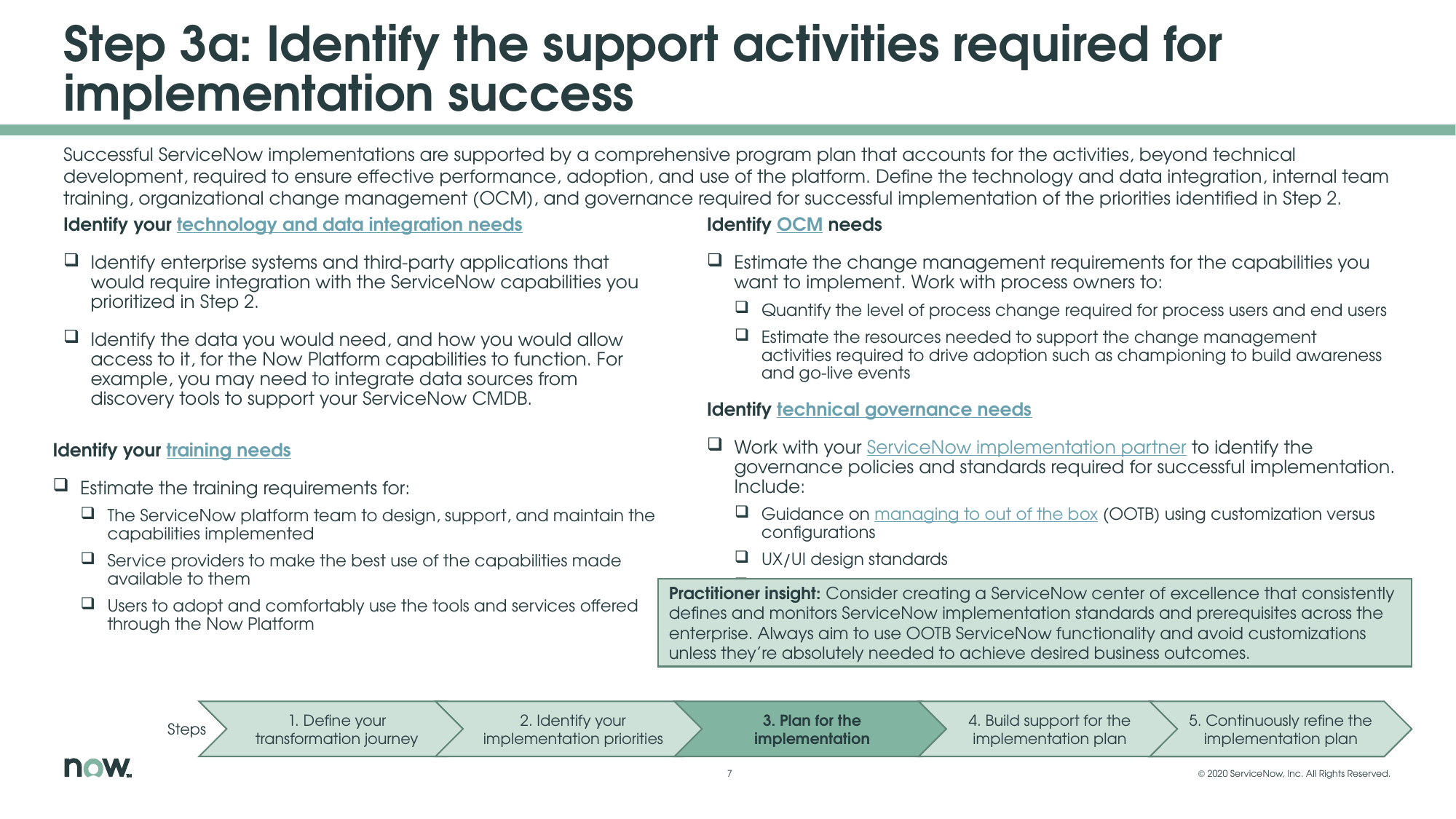

# Step 3a: Identify the support activities required for implementation success

Successful ServiceNow implementations are supported by a comprehensive program plan that accounts for the activities, beyond technical development, required to ensure effective performance, adoption, and use of the platform. Define the technology and data integration, internal team training, organizational change management (OCM), and governance required for successful implementation of the priorities identified in Step 2.
Identify OCM needs
Estimate the change management requirements for the capabilities you want to implement. Work with process owners to:
Quantify the level of process change required for process users and end users
Estimate the resources needed to support the change management activities required to drive adoption such as championing to build awareness and go-live events
Identify your technology and data integration needs
Identify enterprise systems and third-party applications that would require integration with the ServiceNow capabilities you prioritized in Step 2.
Identify the data you would need, and how you would allow access to it, for the Now Platform capabilities to function. For example, you may need to integrate data sources from discovery tools to support your ServiceNow CMDB.
Identify technical governance needs
Work with your ServiceNow implementation partner to identify the governance policies and standards required for successful implementation. Include:
Guidance on managing to out of the box (OOTB) using customization versus configurations
UX/UI design standards
Performance expectation standards
Identify your training needs
Estimate the training requirements for:
The ServiceNow platform team to design, support, and maintain the capabilities implemented
Service providers to make the best use of the capabilities made available to them
Users to adopt and comfortably use the tools and services offered through the Now Platform
Practitioner insight: Consider creating a ServiceNow center of excellence that consistently defines and monitors ServiceNow implementation standards and prerequisites across the enterprise. Always aim to use OOTB ServiceNow functionality and avoid customizations unless they’re absolutely needed to achieve desired business outcomes.
1. Define your transformation journey
2. Identify your implementation priorities
3. Plan for the implementation
4. Build support for the implementation plan
Steps
5. Continuously refine the implementation plan